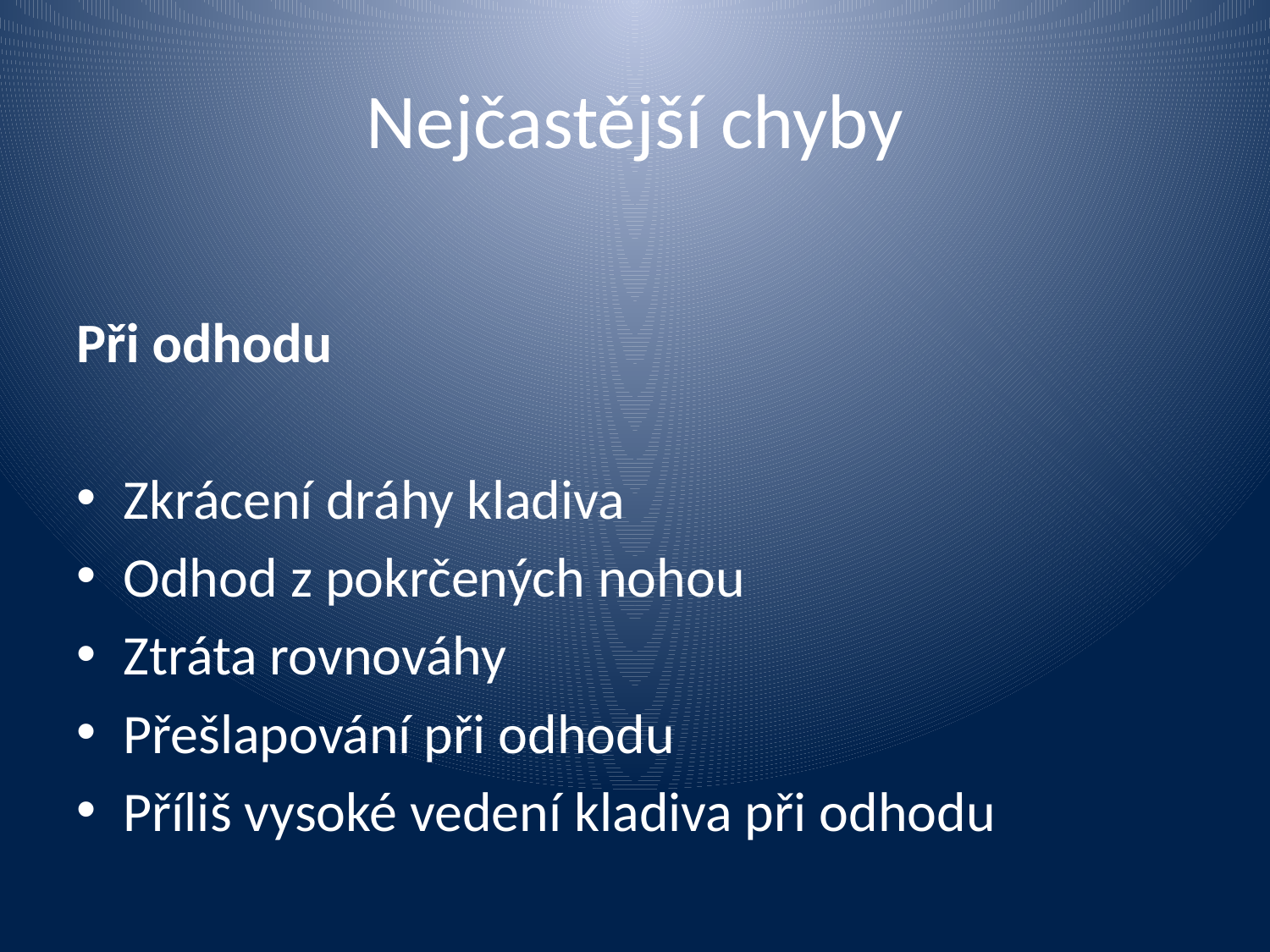

# Nejčastější chyby

Při odhodu

Zkrácení dráhy kladiva
Odhod z pokrčených nohou
Ztráta rovnováhy
Přešlapování při odhodu
Příliš vysoké vedení kladiva při odhodu